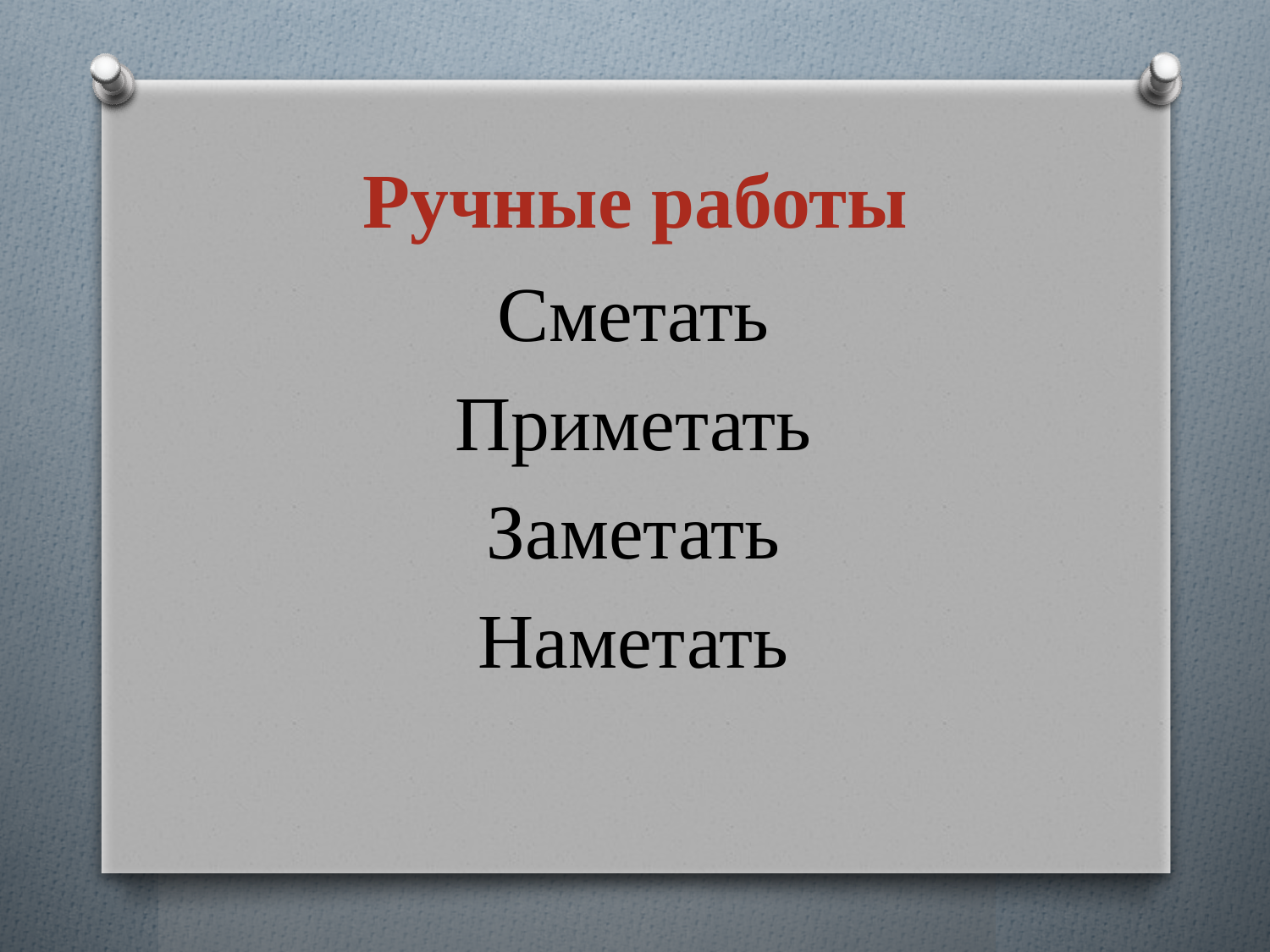

# Ручные работы
Сметать
Приметать
Заметать
Наметать